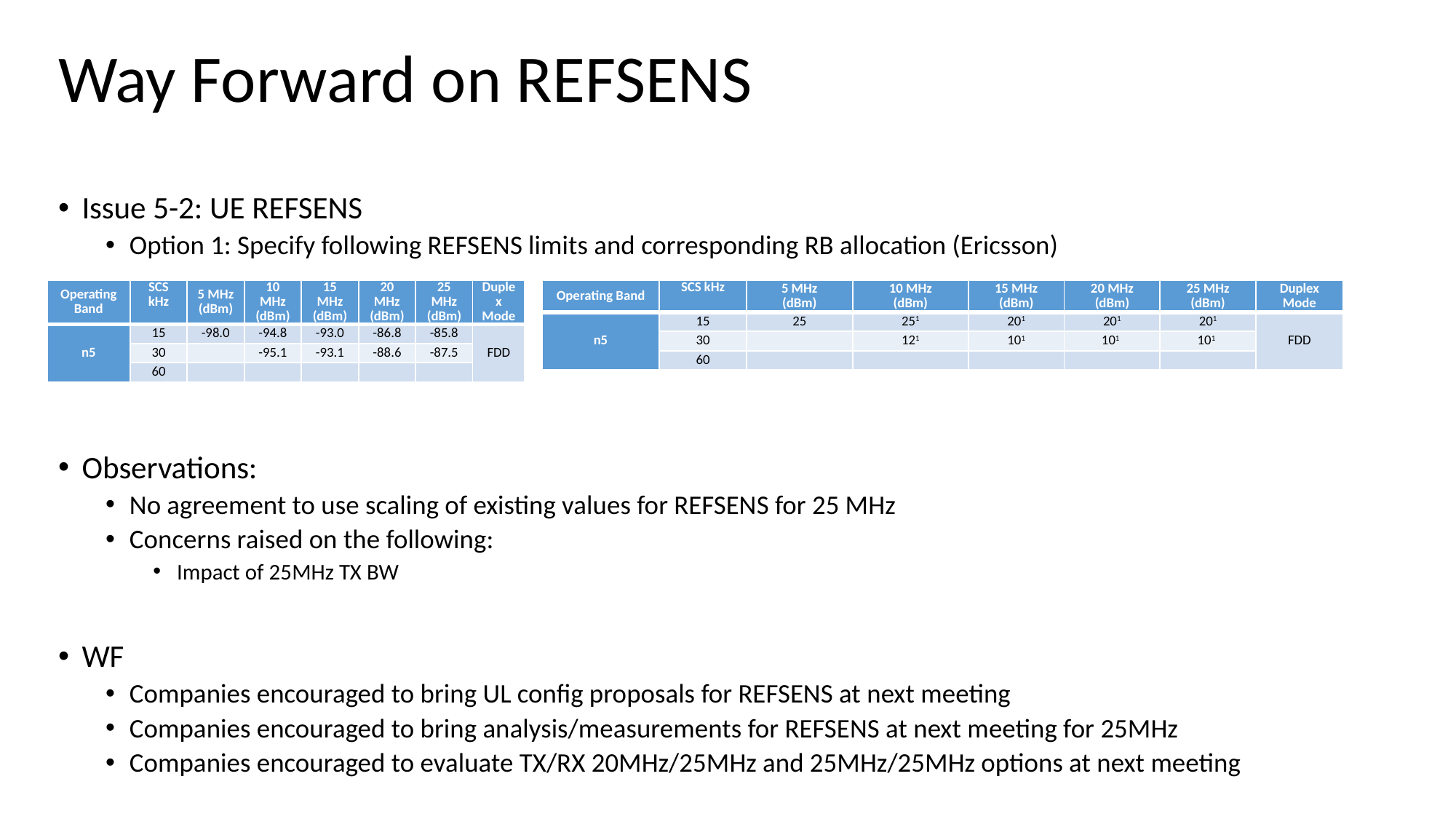

# Way Forward on REFSENS
Issue 5-2: UE REFSENS
Option 1: Specify following REFSENS limits and corresponding RB allocation (Ericsson)

Observations:
No agreement to use scaling of existing values for REFSENS for 25 MHz
Concerns raised on the following:
Impact of 25MHz TX BW

WF
Companies encouraged to bring UL config proposals for REFSENS at next meeting
Companies encouraged to bring analysis/measurements for REFSENS at next meeting for 25MHz
Companies encouraged to evaluate TX/RX 20MHz/25MHz and 25MHz/25MHz options at next meeting

| Operating Band | SCS kHz | 5 MHz (dBm) | 10 MHz (dBm) | 15 MHz (dBm) | 20 MHz (dBm) | 25 MHz (dBm) | Duplex Mode |
| --- | --- | --- | --- | --- | --- | --- | --- |
| n5 | 15 | -98.0 | -94.8 | -93.0 | -86.8 | -85.8 | FDD |
|  | 30 |  | -95.1 | -93.1 | -88.6 | -87.5 |  |
|  | 60 |  |  |  |  |  |  |
| Operating Band | SCS kHz | 5 MHz (dBm) | 10 MHz (dBm) | 15 MHz (dBm) | 20 MHz (dBm) | 25 MHz (dBm) | Duplex Mode |
| --- | --- | --- | --- | --- | --- | --- | --- |
| n5 | 15 | 25 | 251 | 201 | 201 | 201 | FDD |
|  | 30 |  | 121 | 101 | 101 | 101 |  |
|  | 60 |  |  |  |  |  |  |